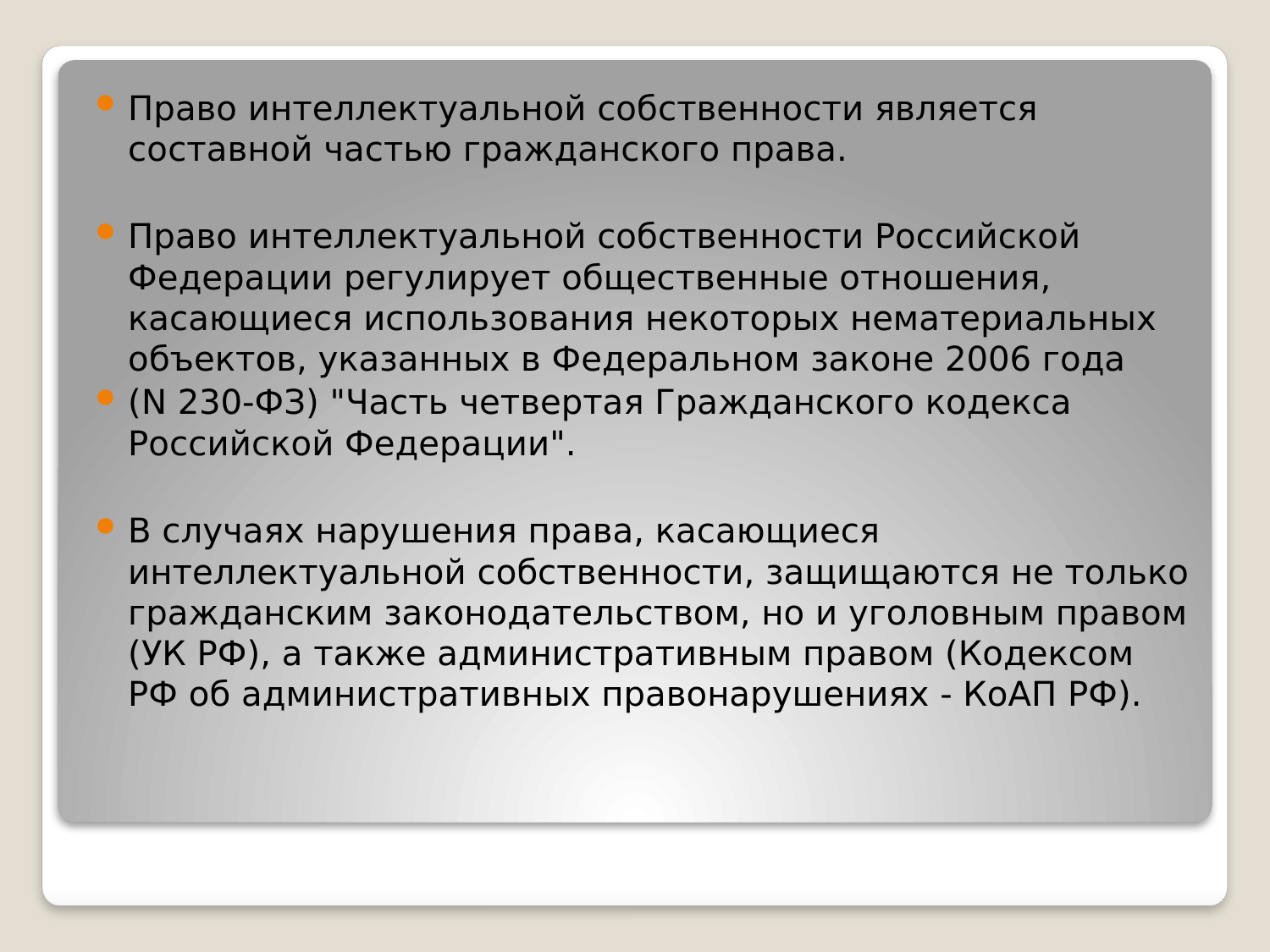

Право интеллектуальной собственности является составной частью гражданского права.

Право интеллектуальной собственности Российской Федерации регулирует общественные отношения, касающиеся использования некоторых нематериальных объектов, указанных в Федеральном законе 2006 года
(N 230-ФЗ) "Часть четвертая Гражданского кодекса Российской Федерации".

В случаях нарушения права, касающиеся интеллектуальной собственности, защищаются не только гражданским законодательством, но и уголовным правом (УК РФ), а также административным правом (Кодексом РФ об административных правонарушениях - КоАП РФ).

#